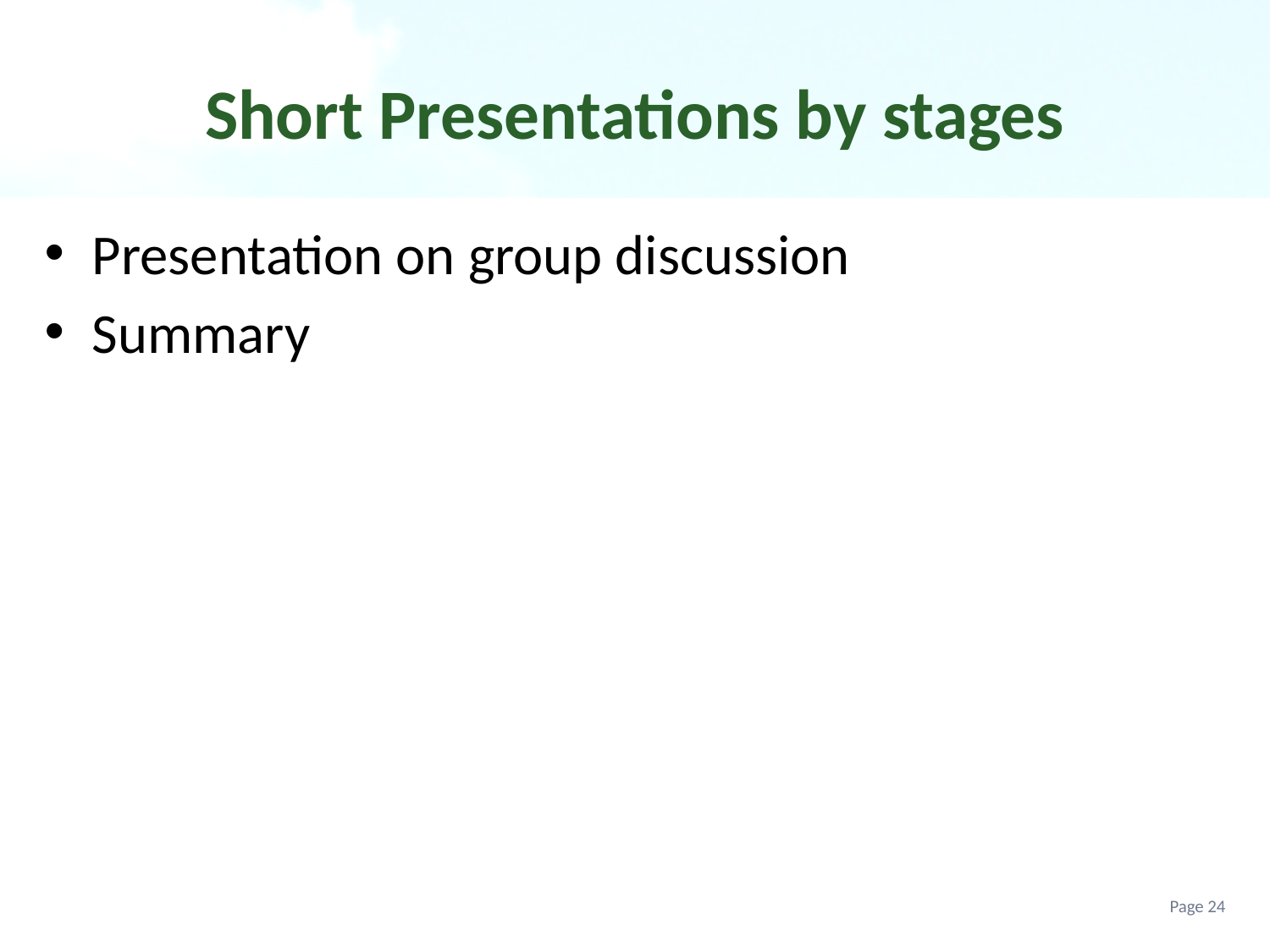

# Short Presentations by stages
Presentation on group discussion
Summary